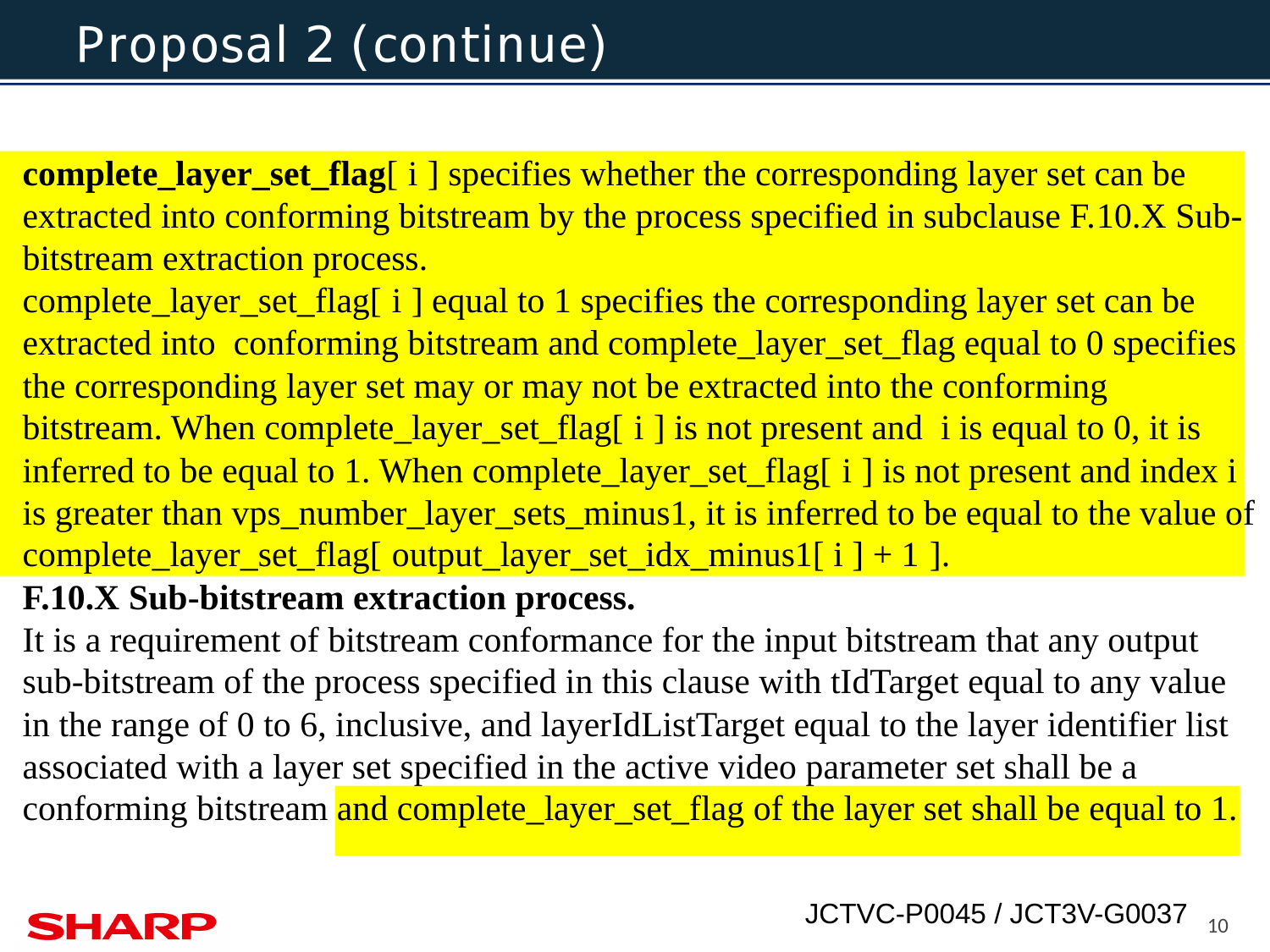

# Proposal 2 (continue)
complete_layer_set_flag[ i ] specifies whether the corresponding layer set can be extracted into conforming bitstream by the process specified in subclause F.10.X Sub-bitstream extraction process.
complete_layer_set_flag[ i ] equal to 1 specifies the corresponding layer set can be extracted into  conforming bitstream and complete_layer_set_flag equal to 0 specifies the corresponding layer set may or may not be extracted into the conforming bitstream. When complete_layer_set_flag[ i ] is not present and  i is equal to 0, it is inferred to be equal to 1. When complete_layer_set_flag[ i ] is not present and index i is greater than vps_number_layer_sets_minus1, it is inferred to be equal to the value of complete_layer_set_flag[ output_layer_set_idx_minus1[ i ] + 1 ].
F.10.X Sub-bitstream extraction process.
It is a requirement of bitstream conformance for the input bitstream that any output sub-bitstream of the process specified in this clause with tIdTarget equal to any value in the range of 0 to 6, inclusive, and layerIdListTarget equal to the layer identifier list associated with a layer set specified in the active video parameter set shall be a conforming bitstream and complete_layer_set_flag of the layer set shall be equal to 1.

10